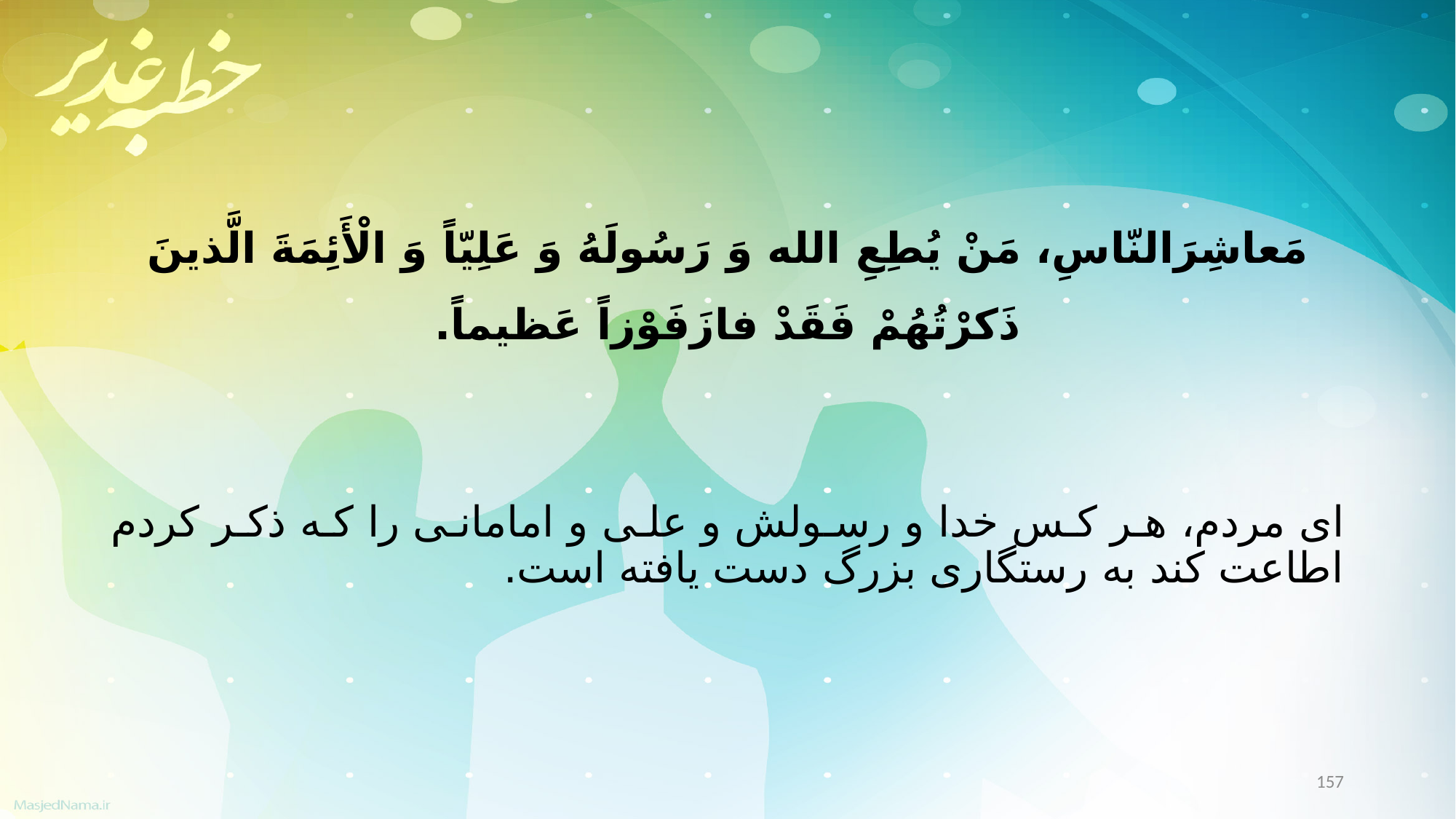

مَعاشِرَالنّاسِ، مَنْ یُطِعِ الله وَ رَسُولَهُ وَ عَلِیّاً وَ الْأَئِمَةَ الَّذینَ ذَکرْتُهُمْ فَقَدْ فازَفَوْزاً عَظیماً.
اى مردم، هر کس خدا و رسولش و على و امامانى را که ذکر کردم اطاعت کند به رستگارى بزرگ دست یافته است.
157